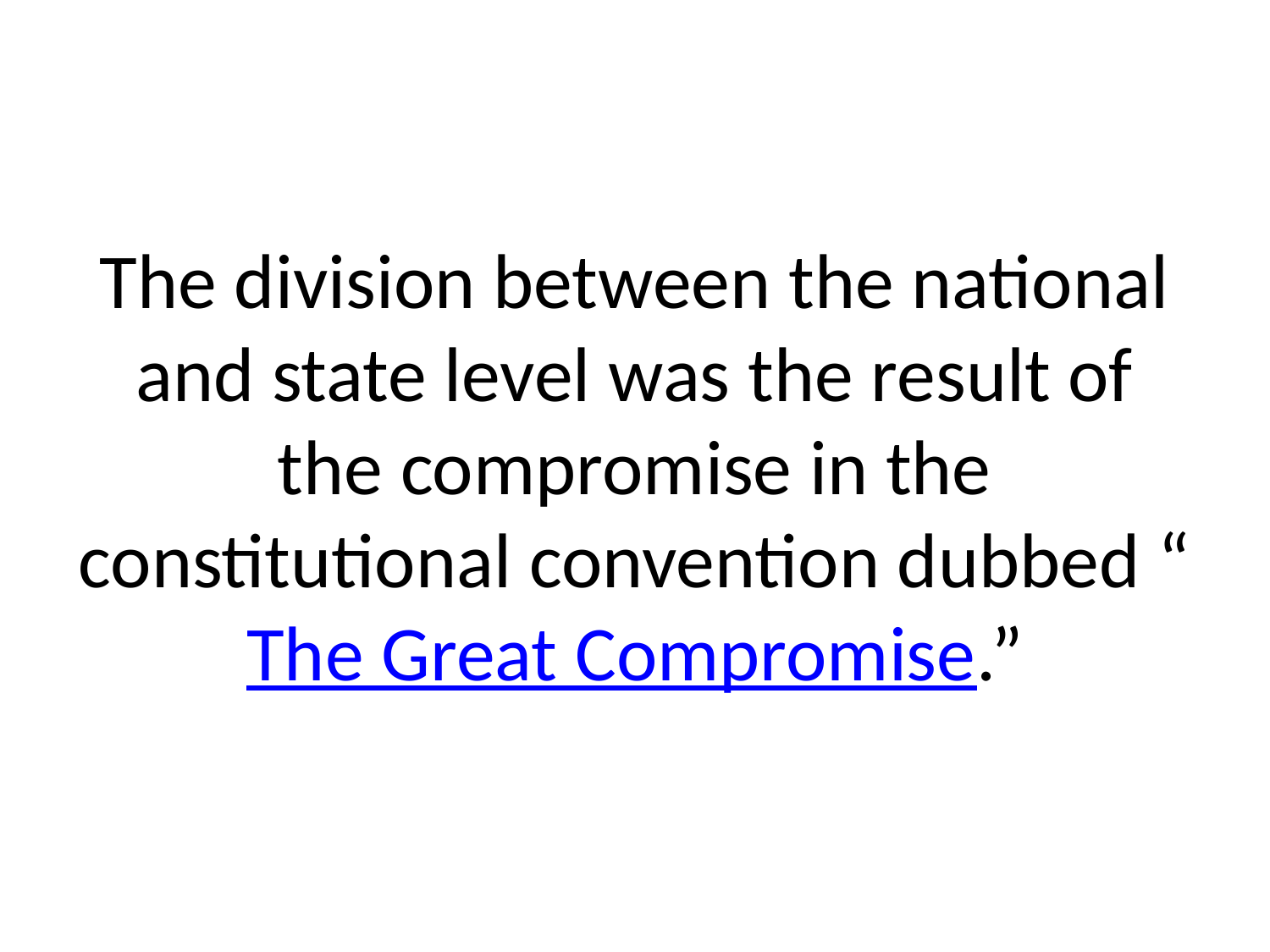

# The division between the national and state level was the result of the compromise in the constitutional convention dubbed “The Great Compromise.”